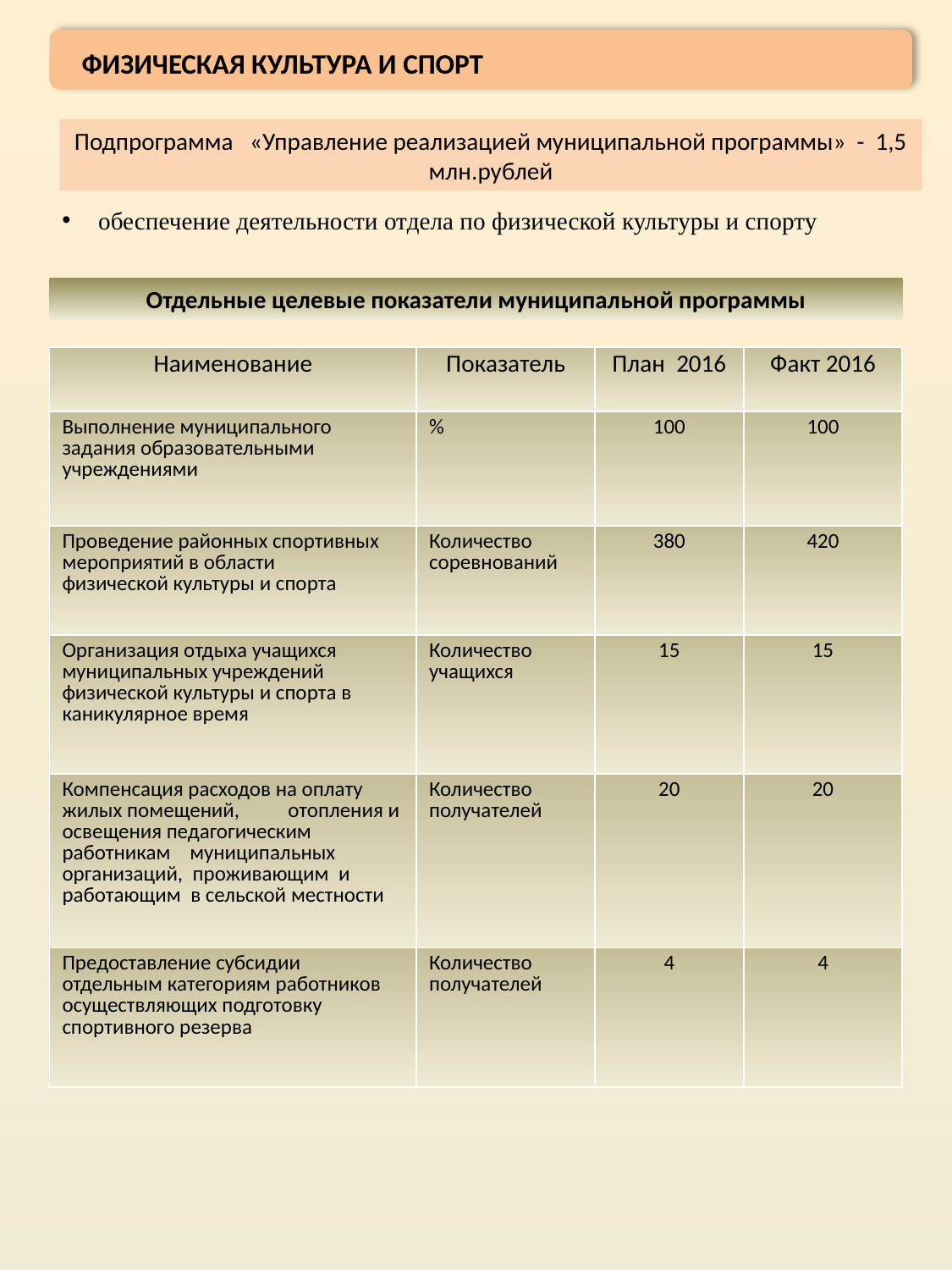

ФИЗИЧЕСКАЯ КУЛЬТУРА И СПОРТ
Подпрограмма   «Управление реализацией муниципальной программы»  -  1,5 млн.рублей
 обеспечение деятельности отдела по физической культуры и спорту

Отдельные целевые показатели муниципальной программы
| Наименование | Показатель | План 2016 | Факт 2016 |
| --- | --- | --- | --- |
| Выполнение муниципального задания образовательными учреждениями | % | 100 | 100 |
| Проведение районных спортивных мероприятий в области физической культуры и спорта | Количество соревнований | 380 | 420 |
| Организация отдыха учащихся муниципальных учреждений физической культуры и спорта в каникулярное время | Количество учащихся | 15 | 15 |
| Компенсация расходов на оплату жилых помещений, отопления и освещения педагогическим работникам муниципальных организаций, проживающим и работающим в сельской местности | Количество получателей | 20 | 20 |
| Предоставление субсидии отдельным категориям работников осуществляющих подготовку спортивного резерва | Количество получателей | 4 | 4 |